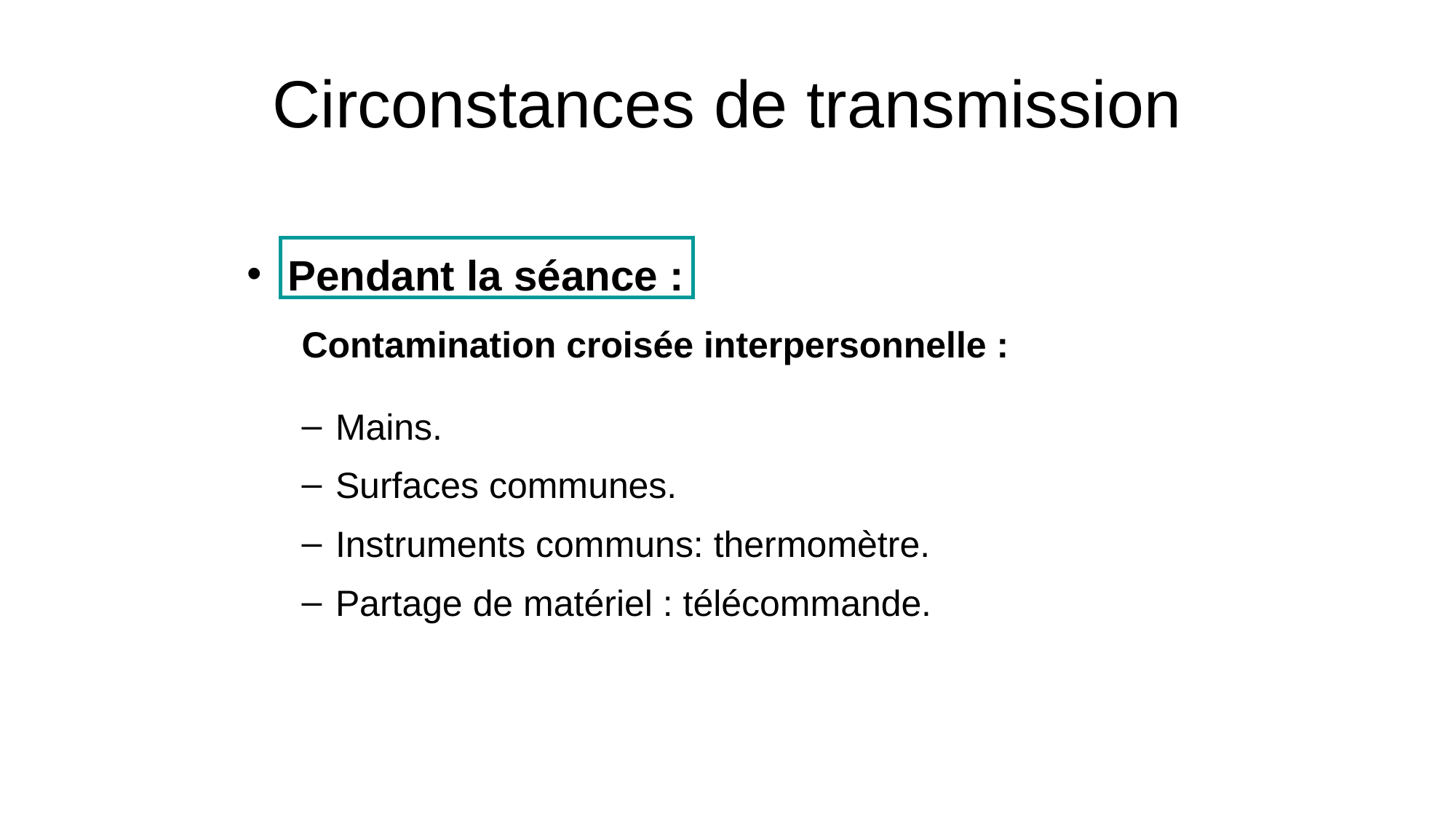

Circonstances de transmission

Pendant la séance :

Contamination croisée interpersonnelle :

Mains.

Surfaces communes.

Instruments communs: thermomètre.

Partage de matériel : télécommande.